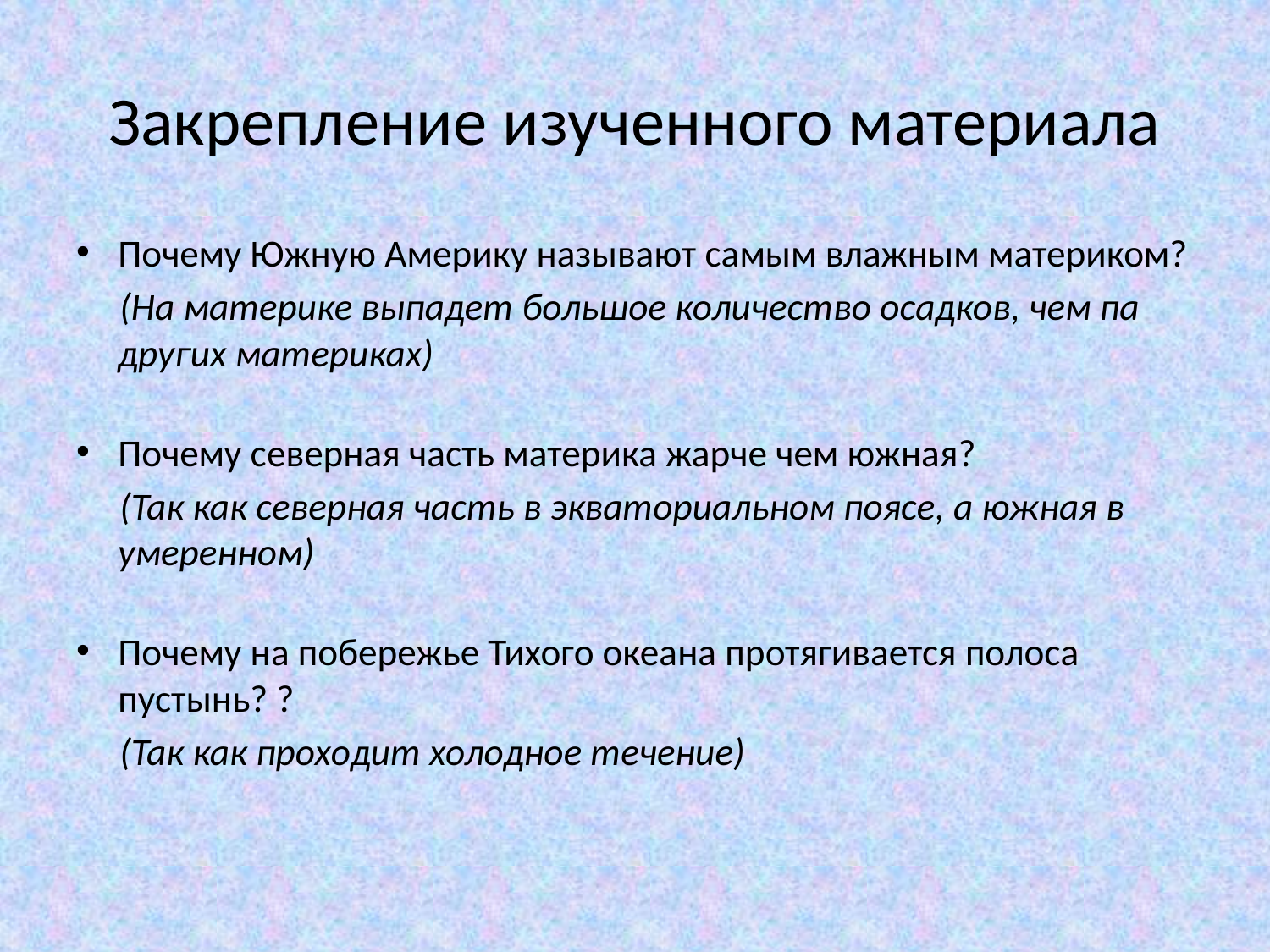

# Закрепление изученного материала
Почему Южную Америку называют самым влажным материком?
     (На материке выпадет большое количество осадков, чем па других материках)
Почему северная часть материка жарче чем южная?
     (Так как северная часть в экваториальном поясе, а южная в умеренном)
Почему на побережье Тихого океана протягивается полоса пустынь? ?
     (Так как проходит холодное течение)